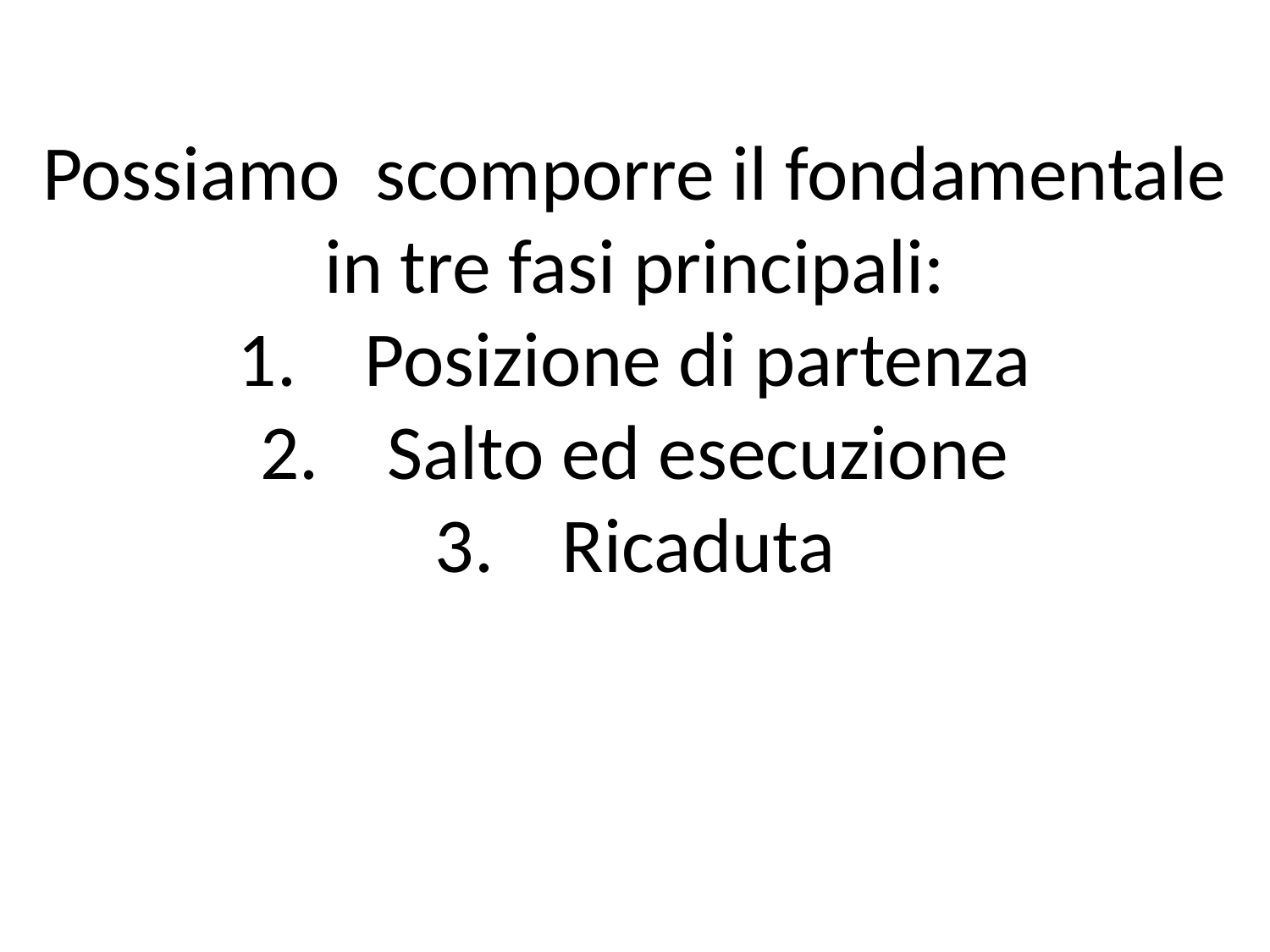

# Possiamo  scomporre il fondamentale in tre fasi principali: 1.	Posizione di partenza 2.	Salto ed esecuzione 3.	Ricaduta